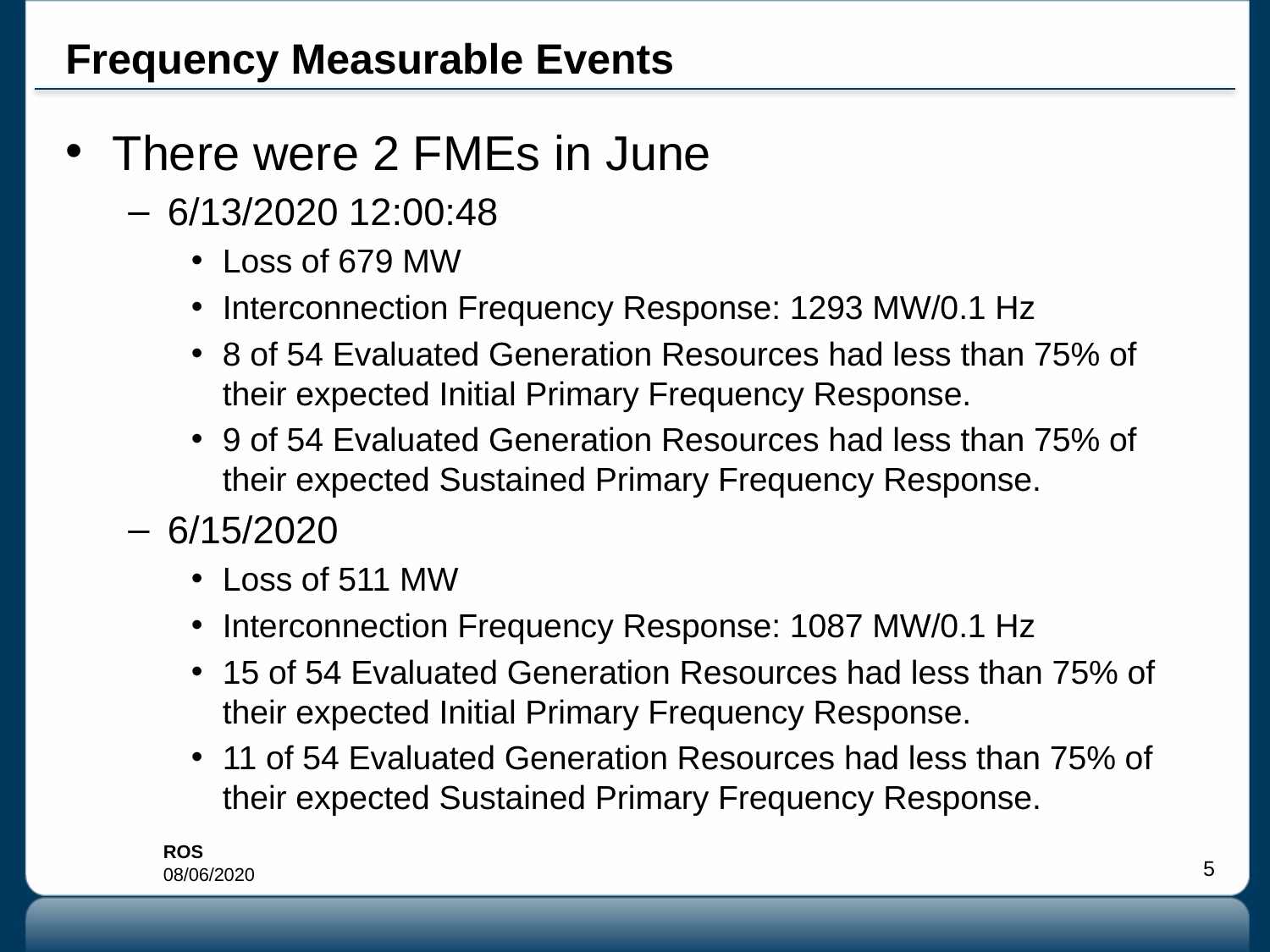

# Frequency Measurable Events
There were 2 FMEs in June
6/13/2020 12:00:48
Loss of 679 MW
Interconnection Frequency Response: 1293 MW/0.1 Hz
8 of 54 Evaluated Generation Resources had less than 75% of their expected Initial Primary Frequency Response.
9 of 54 Evaluated Generation Resources had less than 75% of their expected Sustained Primary Frequency Response.
6/15/2020
Loss of 511 MW
Interconnection Frequency Response: 1087 MW/0.1 Hz
15 of 54 Evaluated Generation Resources had less than 75% of their expected Initial Primary Frequency Response.
11 of 54 Evaluated Generation Resources had less than 75% of their expected Sustained Primary Frequency Response.